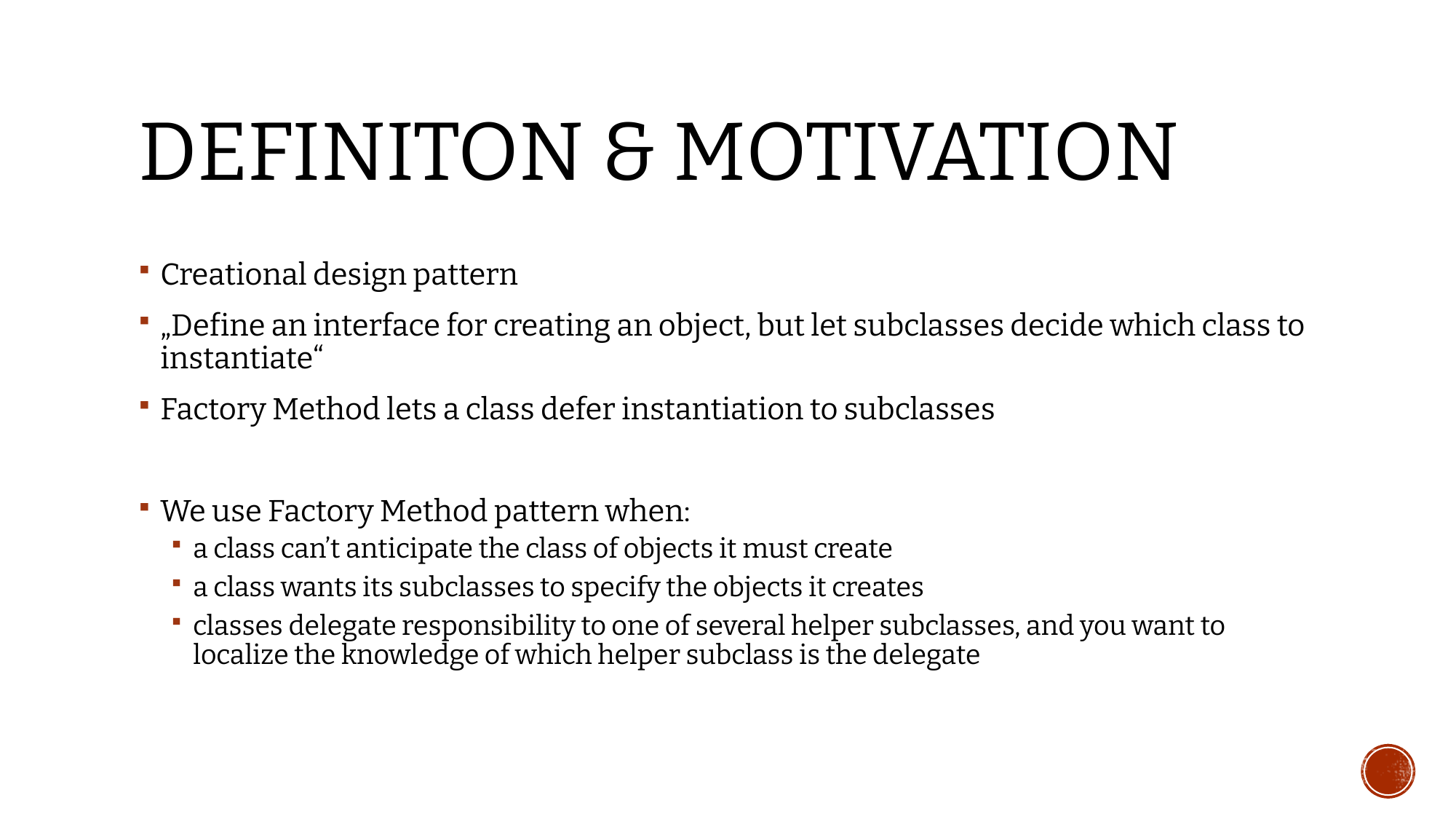

# Definiton & Motivation
Creational design pattern
„Define an interface for creating an object, but let subclasses decide which class to instantiate“
Factory Method lets a class defer instantiation to subclasses

We use Factory Method pattern when:
a class can’t anticipate the class of objects it must create
a class wants its subclasses to specify the objects it creates
classes delegate responsibility to one of several helper subclasses, and you want to localize the knowledge of which helper subclass is the delegate